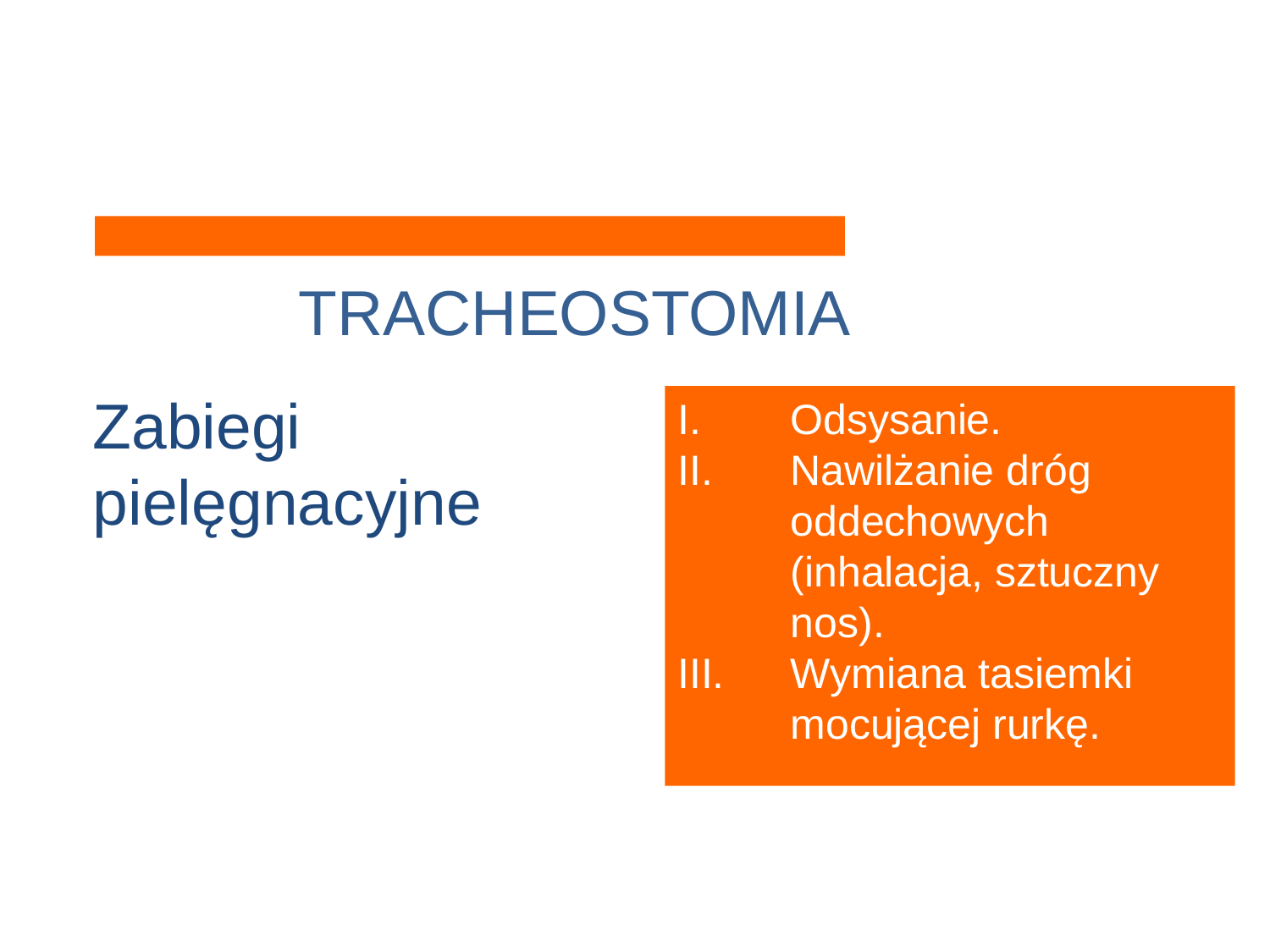

TRACHEOSTOMIA
Zabiegi pielęgnacyjne
Odsysanie.
Nawilżanie dróg oddechowych (inhalacja, sztuczny nos).
Wymiana tasiemki mocującej rurkę.